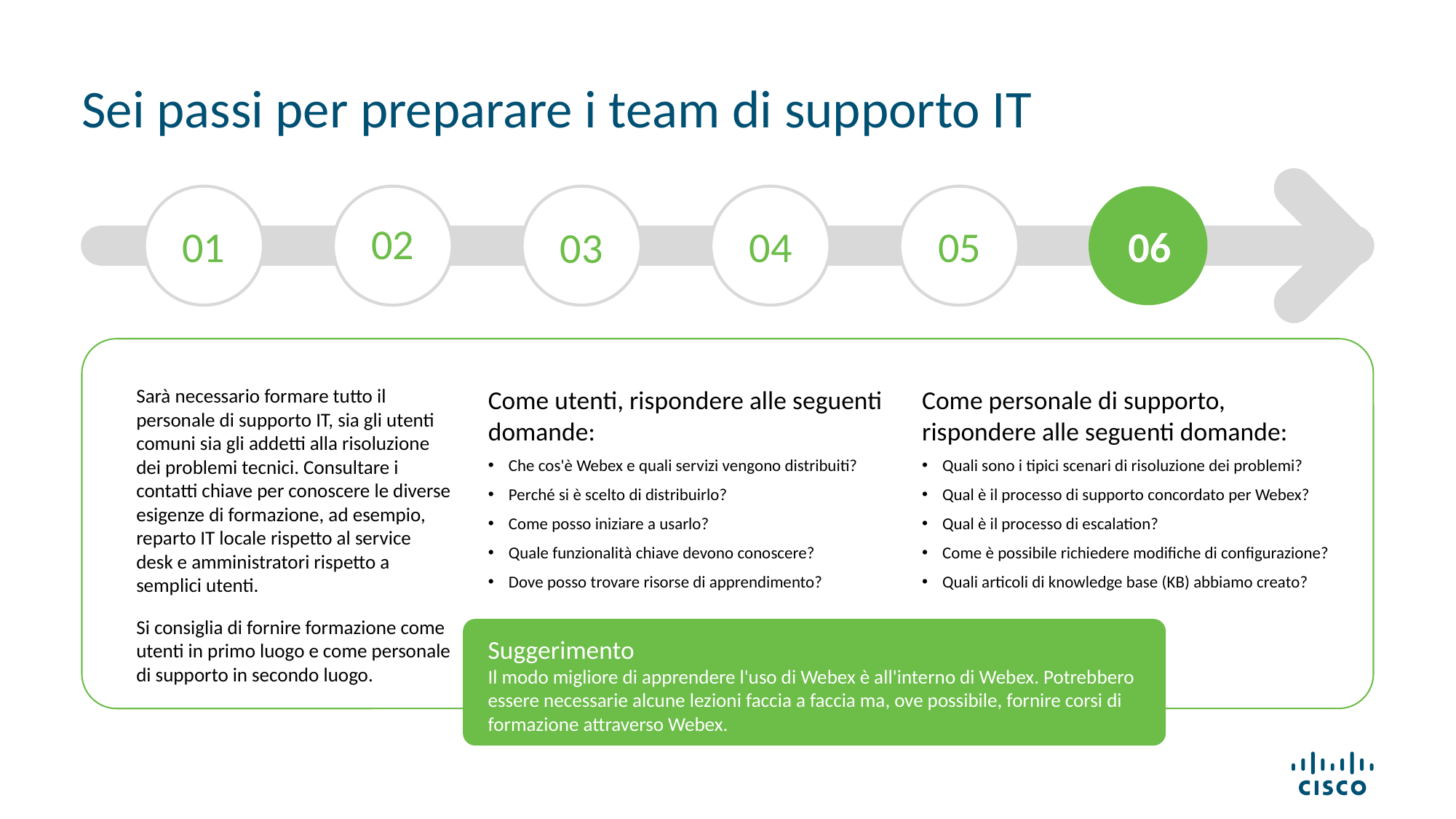

# Sei passi per preparare i team di supporto IT

02
01
04
05
06
03

Sarà necessario formare tutto il
personale di supporto IT, sia gli utenti comuni sia gli addetti alla risoluzione dei problemi tecnici. Consultare i contatti chiave per conoscere le diverse esigenze di formazione, ad esempio, reparto IT locale rispetto al service desk e amministratori rispetto a semplici utenti.
Si consiglia di fornire formazione come utenti in primo luogo e come personale di supporto in secondo luogo.
Come utenti, rispondere alle seguenti domande:
Che cos'è Webex e quali servizi vengono distribuiti?
Perché si è scelto di distribuirlo?
Come posso iniziare a usarlo?
Quale funzionalità chiave devono conoscere?
Dove posso trovare risorse di apprendimento?

Come personale di supporto, rispondere alle seguenti domande:
Quali sono i tipici scenari di risoluzione dei problemi?
Qual è il processo di supporto concordato per Webex?
Qual è il processo di escalation?
Come è possibile richiedere modifiche di configurazione?
Quali articoli di knowledge base (KB) abbiamo creato?

Suggerimento
Il modo migliore di apprendere l'uso di Webex è all'interno di Webex. Potrebbero essere necessarie alcune lezioni faccia a faccia ma, ove possibile, fornire corsi di formazione attraverso Webex.